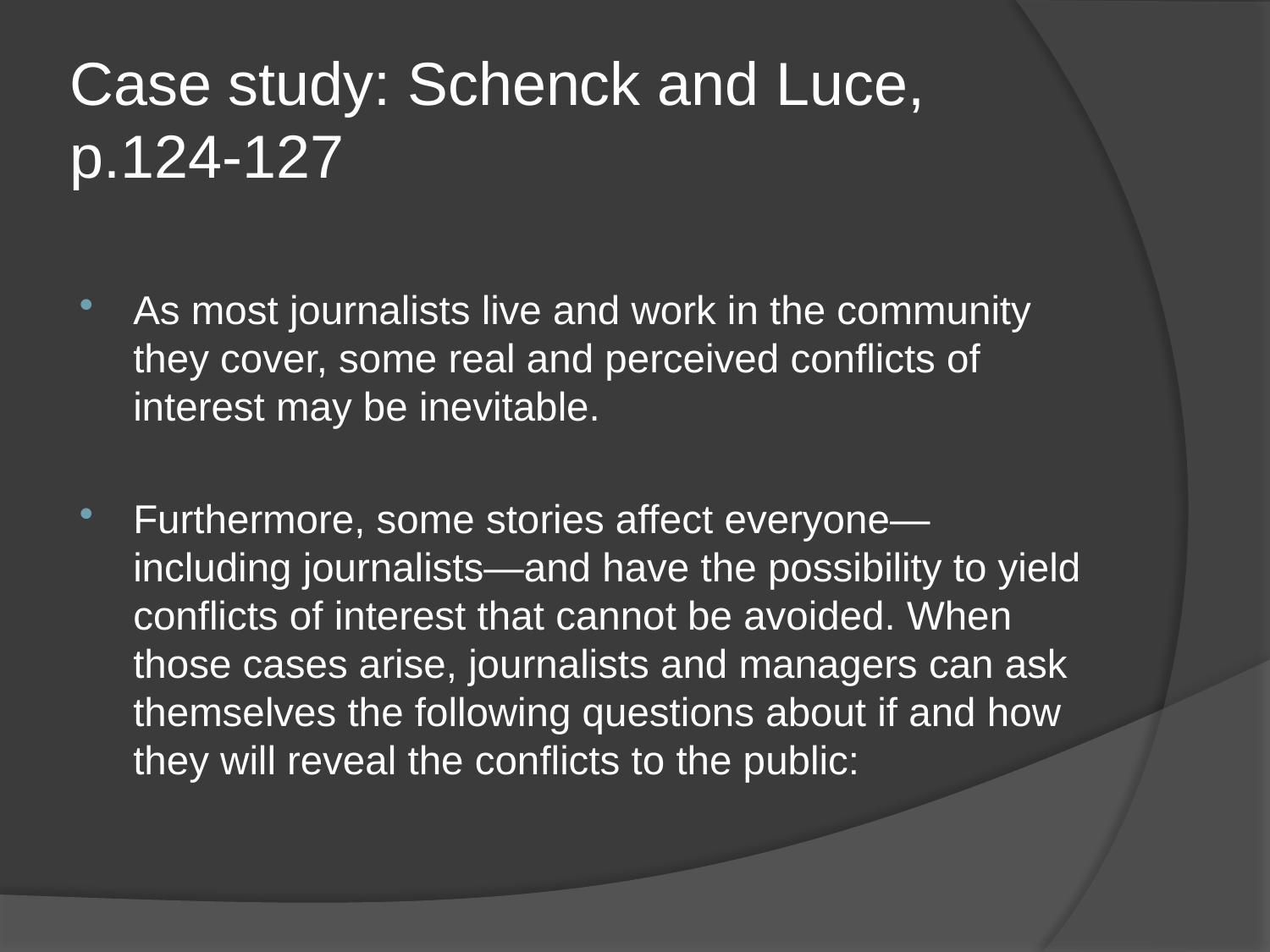

# Case study: Schenck and Luce, p.124-127

As most journalists live and work in the community they cover, some real and perceived conflicts of interest may be inevitable.

Furthermore, some stories affect everyone—including journalists—and have the possibility to yield conflicts of interest that cannot be avoided. When those cases arise, journalists and managers can ask themselves the following questions about if and how they will reveal the conflicts to the public: